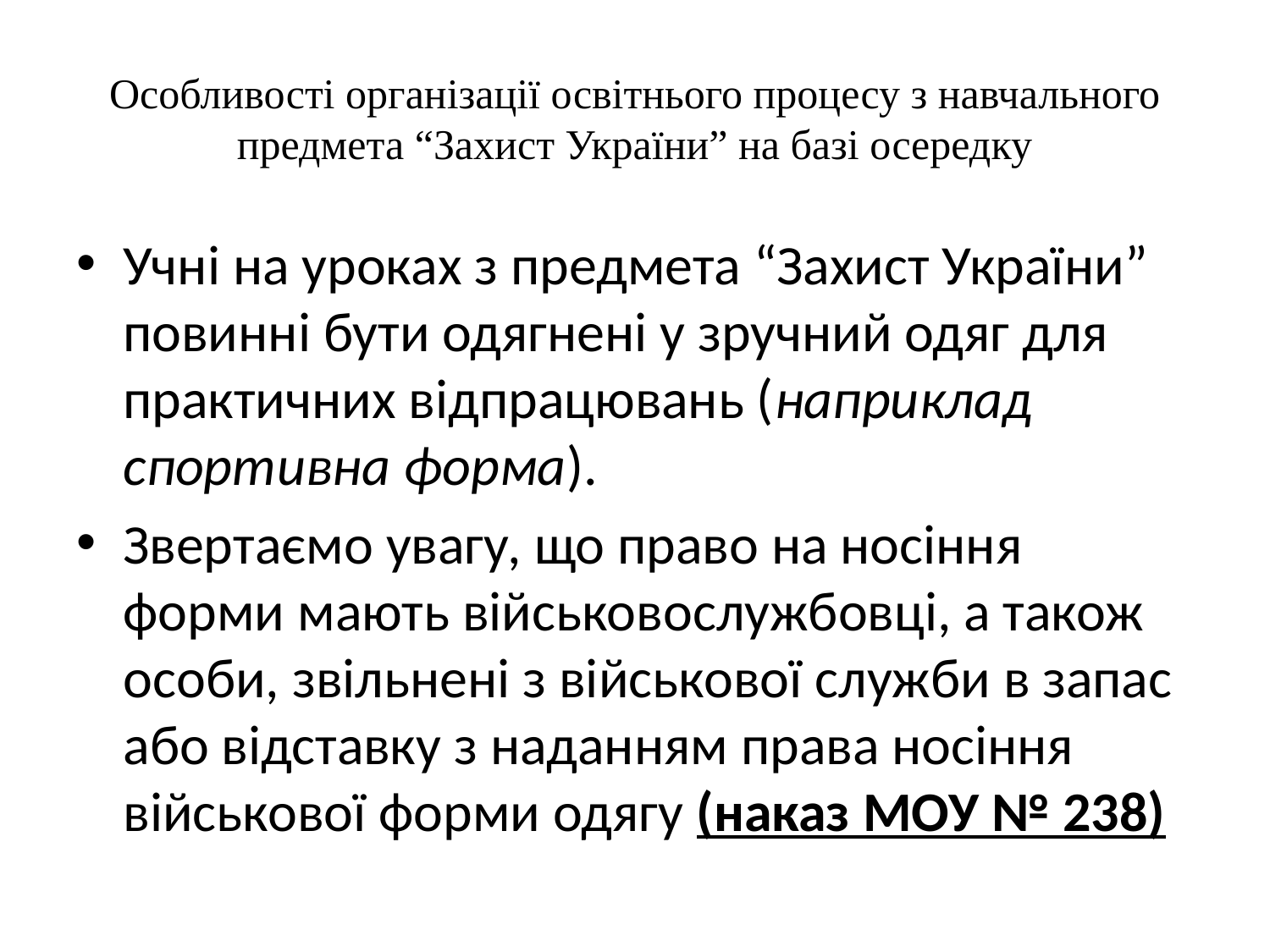

# Особливості організації освітнього процесу з навчального предмета “Захист України” на базі осередку
Учні на уроках з предмета “Захист України” повинні бути одягнені у зручний одяг для практичних відпрацювань (наприклад спортивна форма).
Звертаємо увагу, що право на носіння форми мають військовослужбовці, а також особи, звільнені з військової служби в запас або відставку з наданням права носіння військової форми одягу (наказ МОУ № 238)